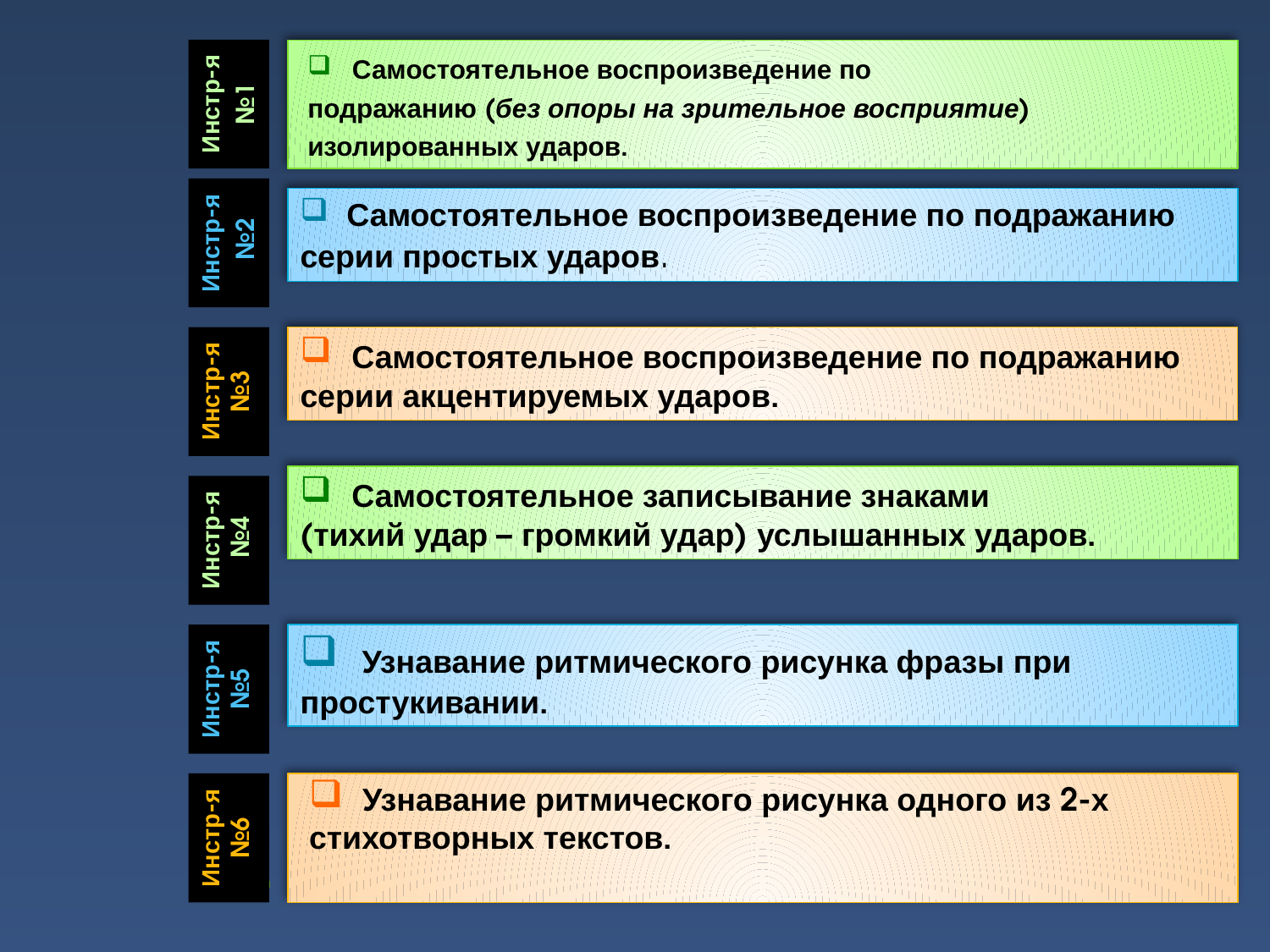

Инстр-я
№1

Самостоятельное воспроизведение по
подражанию (без опоры на зрительное восприятие)
изолированных ударов.

# Воспроизведение ритма.
Инстр-я
 №2

  Самостоятельное воспроизведение по подражанию серии простых ударов.
Инстр-я №3

  Самостоятельное воспроизведение по подражанию серии акцентируемых ударов.
  Самостоятельное записывание знаками
(тихий удар – громкий удар) услышанных ударов.
Инстр-я  №4

Инстр-я №5

  Узнавание ритмического рисунка фразы при простукивании.
Инстр-я №6

Узнавание ритмического рисунка одного из 2-х
стихотворных текстов.